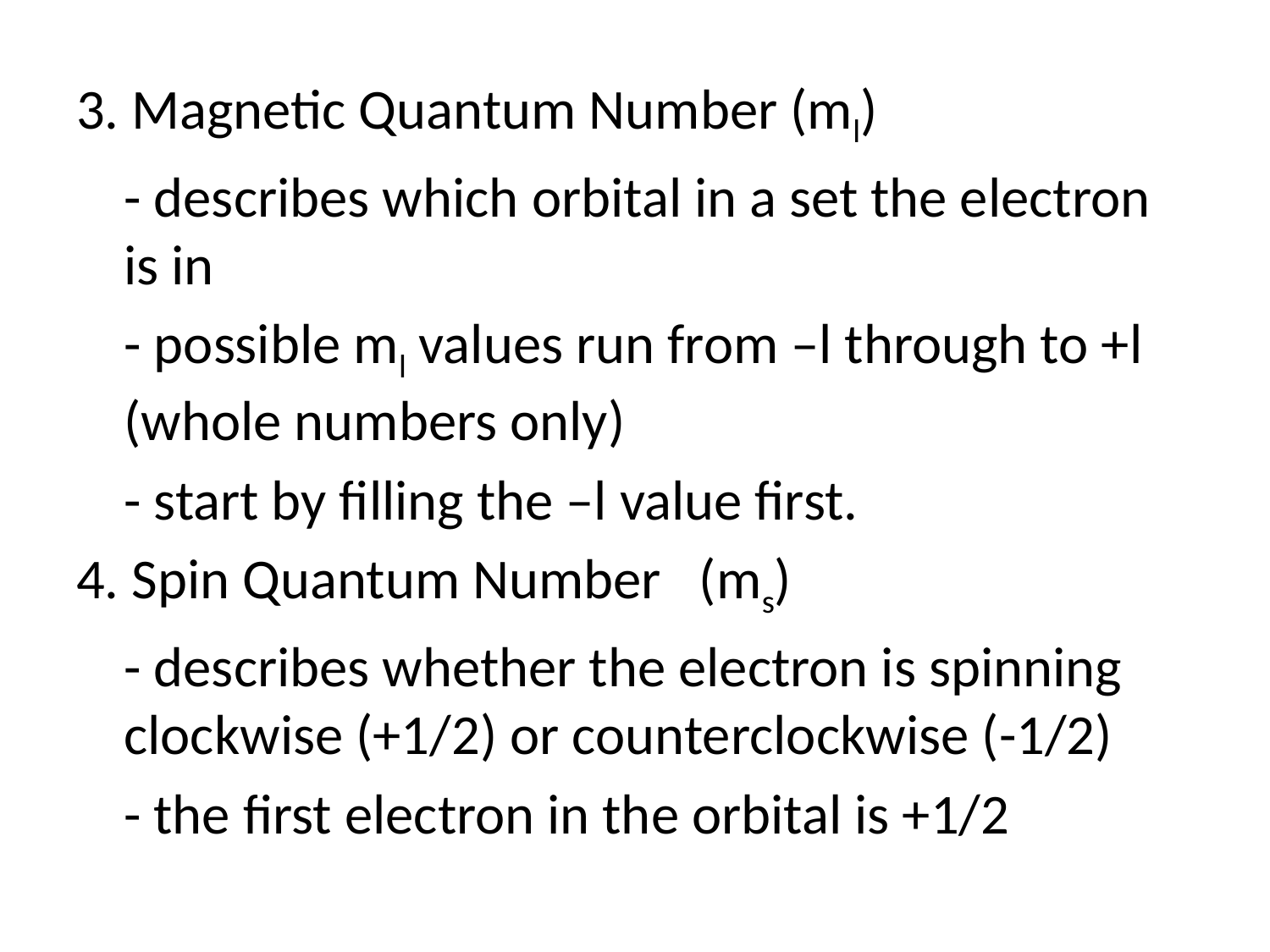

3. Magnetic Quantum Number (ml)
	- describes which orbital in a set the electron is in
	- possible ml values run from –l through to +l (whole numbers only)
	- start by filling the –l value first.
4. Spin Quantum Number   (ms)
	- describes whether the electron is spinning clockwise (+1/2) or counterclockwise (-1/2)
	- the first electron in the orbital is +1/2